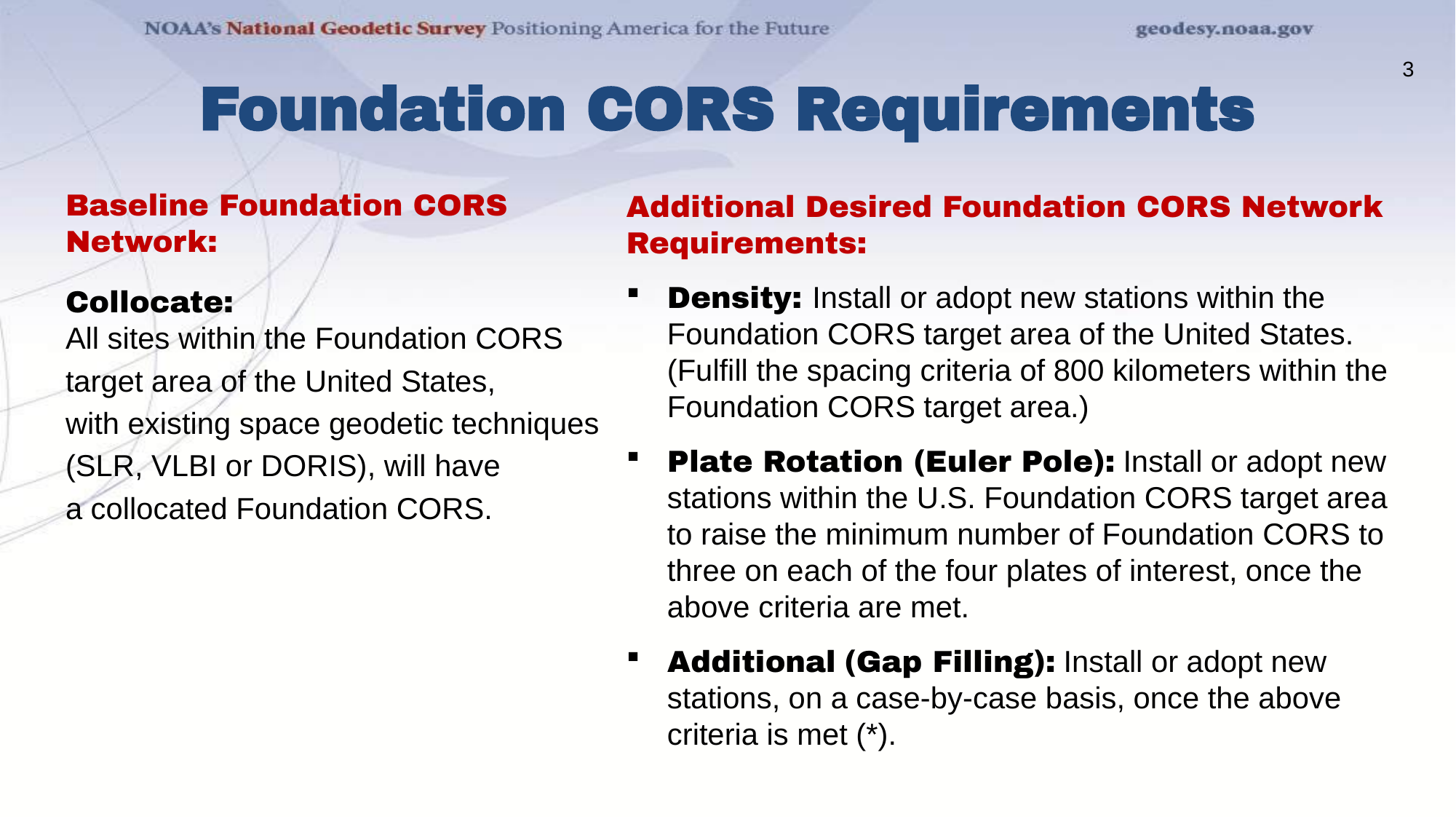

Foundation CORS Requirements
3
Baseline Foundation CORS
Network:
Collocate:
All sites within the Foundation CORS
target area of the United States,
with existing space geodetic techniques
(SLR, VLBI or DORIS), will have
a collocated Foundation CORS.
Additional Desired Foundation CORS Network Requirements:
Density: Install or adopt new stations within the Foundation CORS target area of the United States. (Fulfill the spacing criteria of 800 kilometers within the Foundation CORS target area.)
Plate Rotation (Euler Pole): Install or adopt new stations within the U.S. Foundation CORS target area to raise the minimum number of Foundation CORS to three on each of the four plates of interest, once the above criteria are met.
Additional (Gap Filling): Install or adopt new stations, on a case-by-case basis, once the above criteria is met (*).